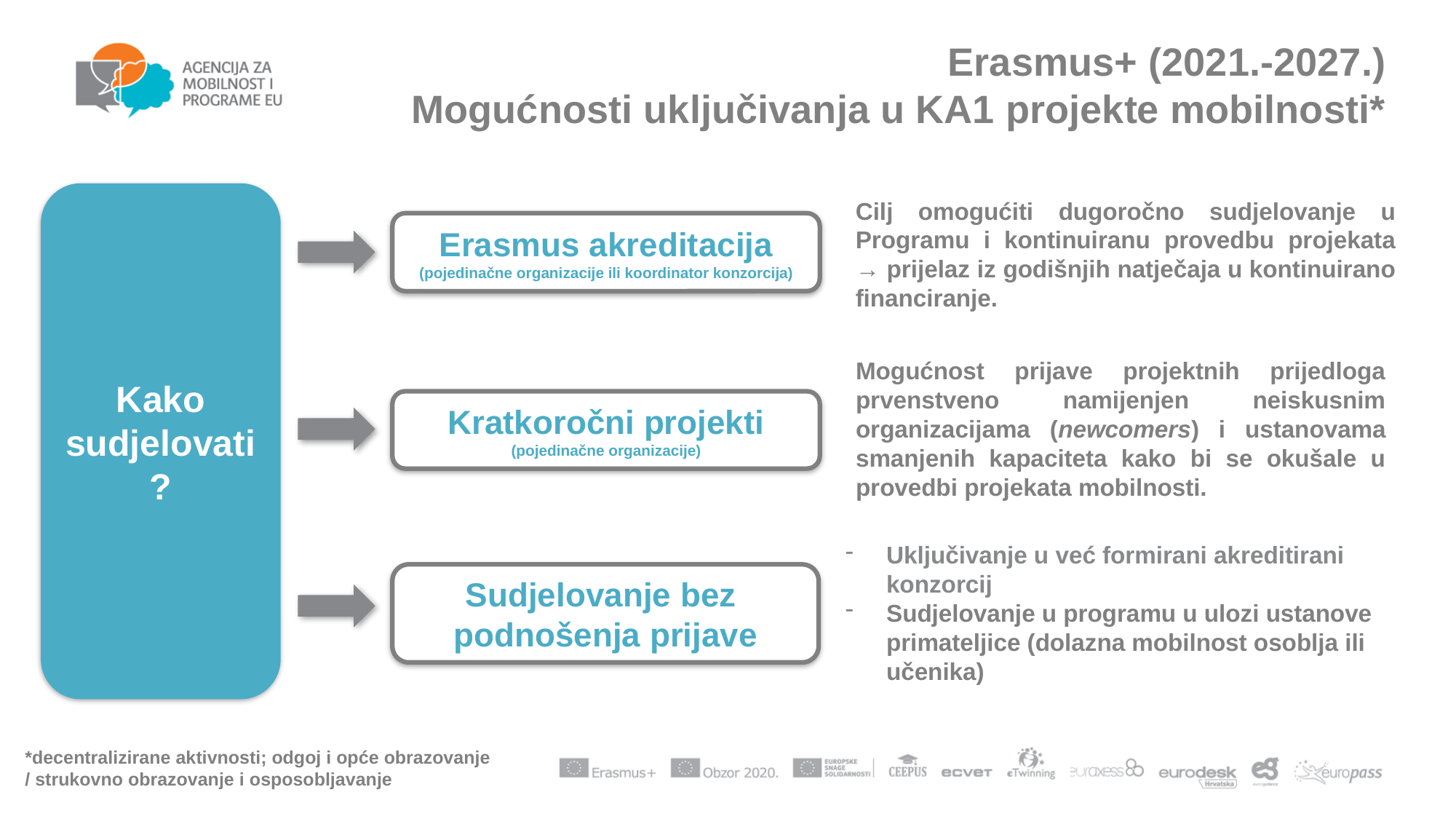

Erasmus+ (2021.-2027.)
Mogućnosti uključivanja u KA1 projekte mobilnosti*
Sadržaj
Kako sudjelovati?
Cilj omogućiti dugoročno sudjelovanje u Programu i kontinuiranu provedbu projekata → prijelaz iz godišnjih natječaja u kontinuirano financiranje.
Erasmus akreditacija
(pojedinačne organizacije ili koordinator konzorcija)

Mogućnost prijave projektnih prijedloga prvenstveno namijenjen neiskusnim organizacijama (newcomers) i ustanovama smanjenih kapaciteta kako bi se okušale u provedbi projekata mobilnosti.
Kratkoročni projekti
(pojedinačne organizacije)

Uključivanje u već formirani akreditirani konzorcij
Sudjelovanje u programu u ulozi ustanove primateljice (dolazna mobilnost osoblja ili učenika)
Sudjelovanje bez
podnošenja prijave

*decentralizirane aktivnosti; odgoj i opće obrazovanje / strukovno obrazovanje i osposobljavanje